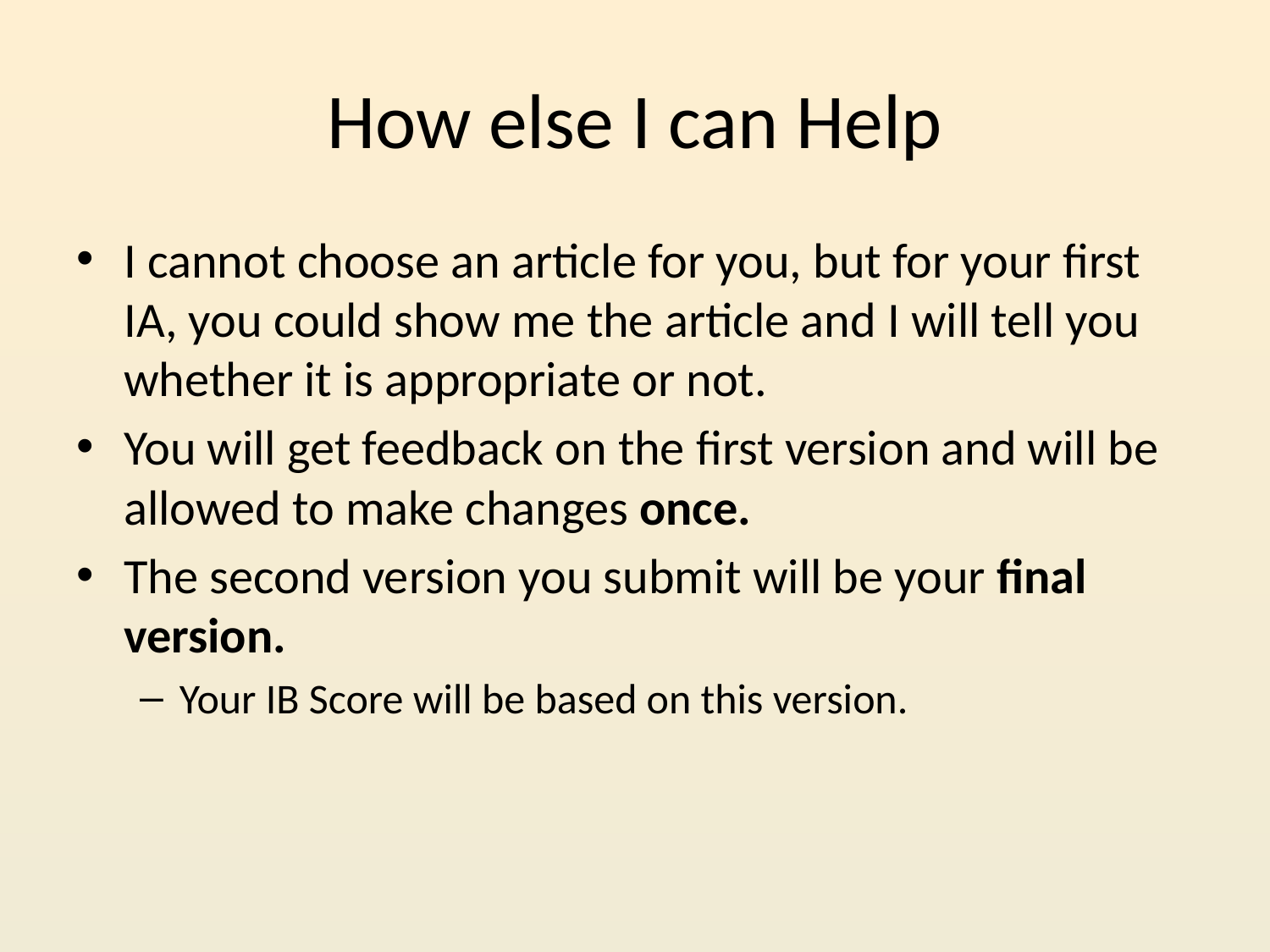

# How else I can Help
I cannot choose an article for you, but for your first IA, you could show me the article and I will tell you whether it is appropriate or not.
You will get feedback on the first version and will be allowed to make changes once.
The second version you submit will be your final version.
Your IB Score will be based on this version.